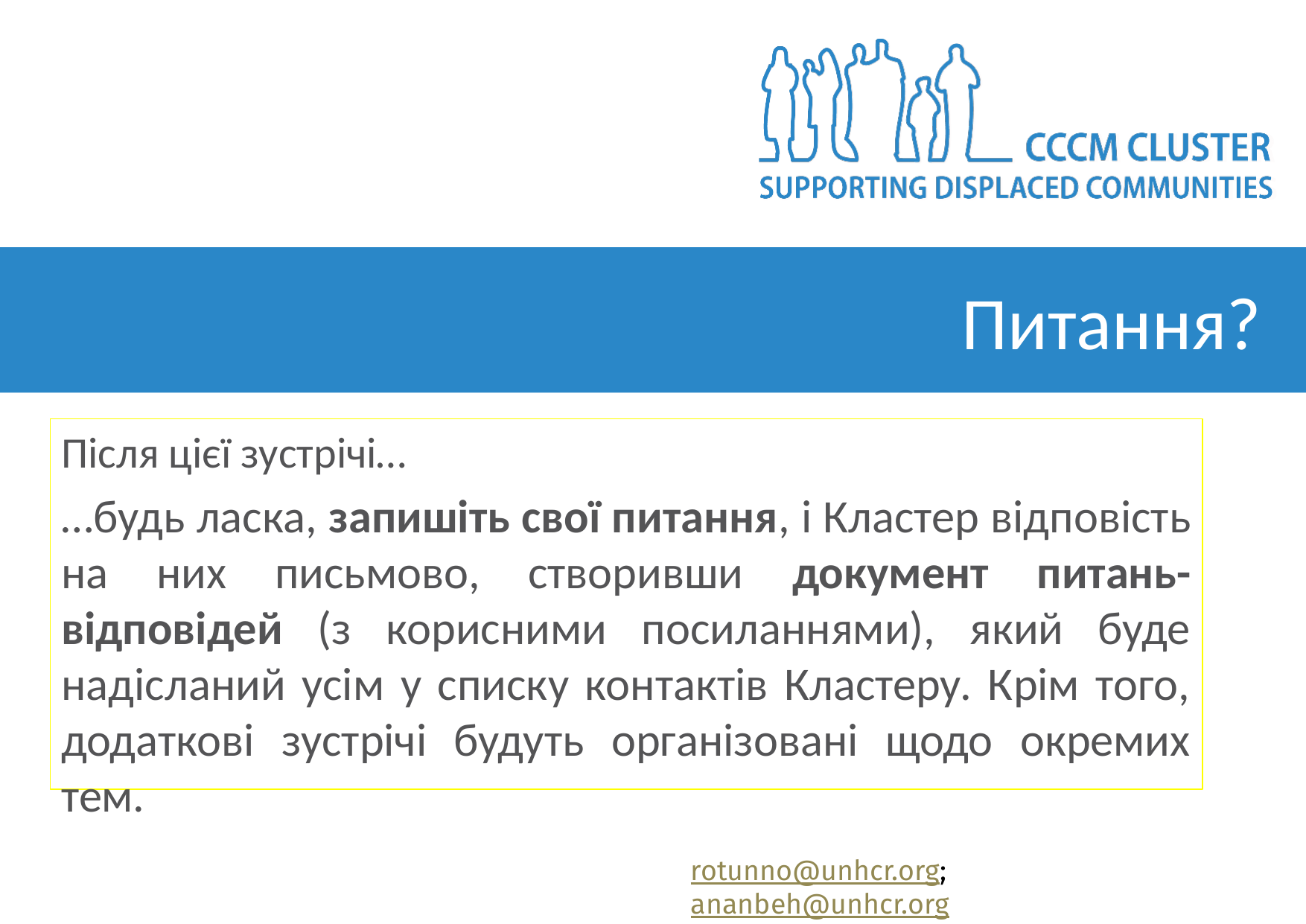

Питання?
Після цієї зустрічі…
…будь ласка, запишіть свої питання, і Кластер відповість на них письмово, створивши документ питань-відповідей (з корисними посиланнями), який буде надісланий усім у списку контактів Кластеру. Крім того, додаткові зустрічі будуть організовані щодо окремих тем.

rotunno@unhcr.org; ananbeh@unhcr.org